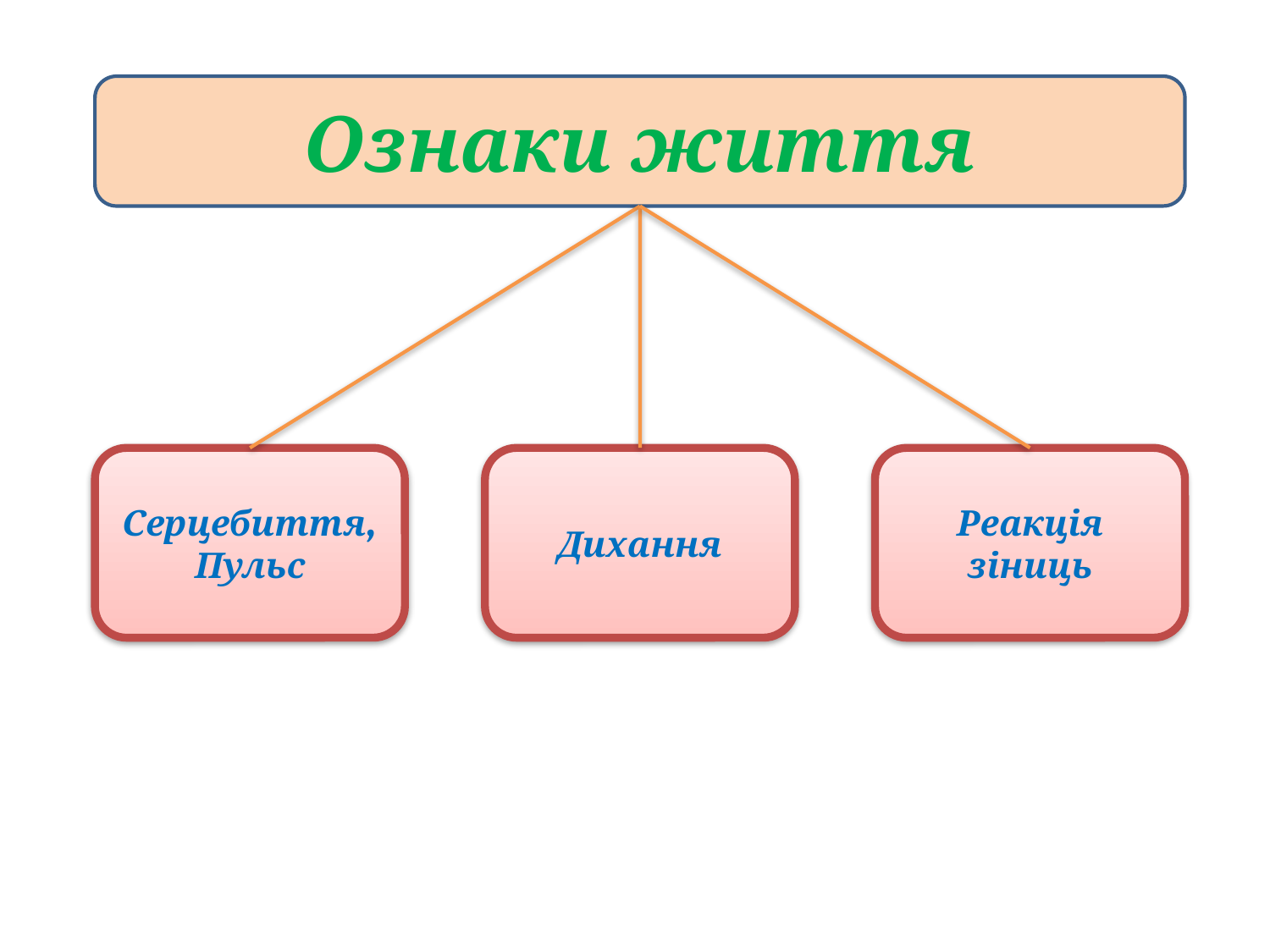

Ознаки життя

Серцебиття,
Пульс
Дихання
Реакція зіниць